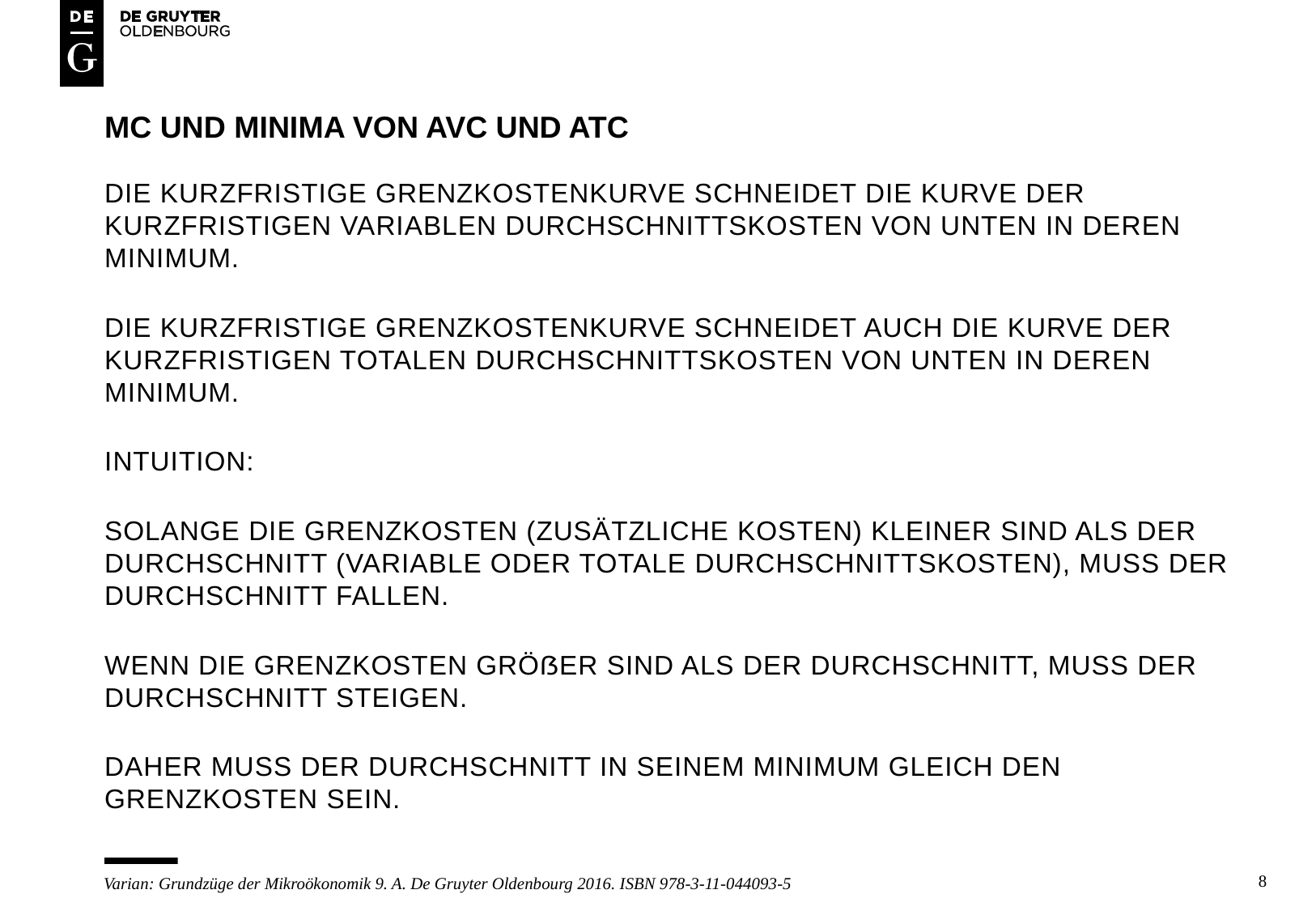

# mc und minima von avc und atc
Die kurzfristige grenzkostenkurve schneidet die kurve der kurzfristigen variablen durchschnittskosten von unten in deren minimum.
Die kurzfristige grenzkostenkurve schneidet auch die kurve der kurzfristigen totalen durchschnittskosten von unten in deren minimum.
Intuition:
solange die grenzkosten (zusätzliche Kosten) kleiner sind als der durchschnitt (variable oder totale durchschnittskosten), muss der durchschnitt fallen.
wenn die grenzkosten größer sind als der durchschnitt, muss der durchschnitt steigen.
Daher muss der durchschnitt in seinem minimum gleich den grenzkosten sein.

8
Varian: Grundzüge der Mikroökonomik 9. A. De Gruyter Oldenbourg 2016. ISBN 978-3-11-044093-5